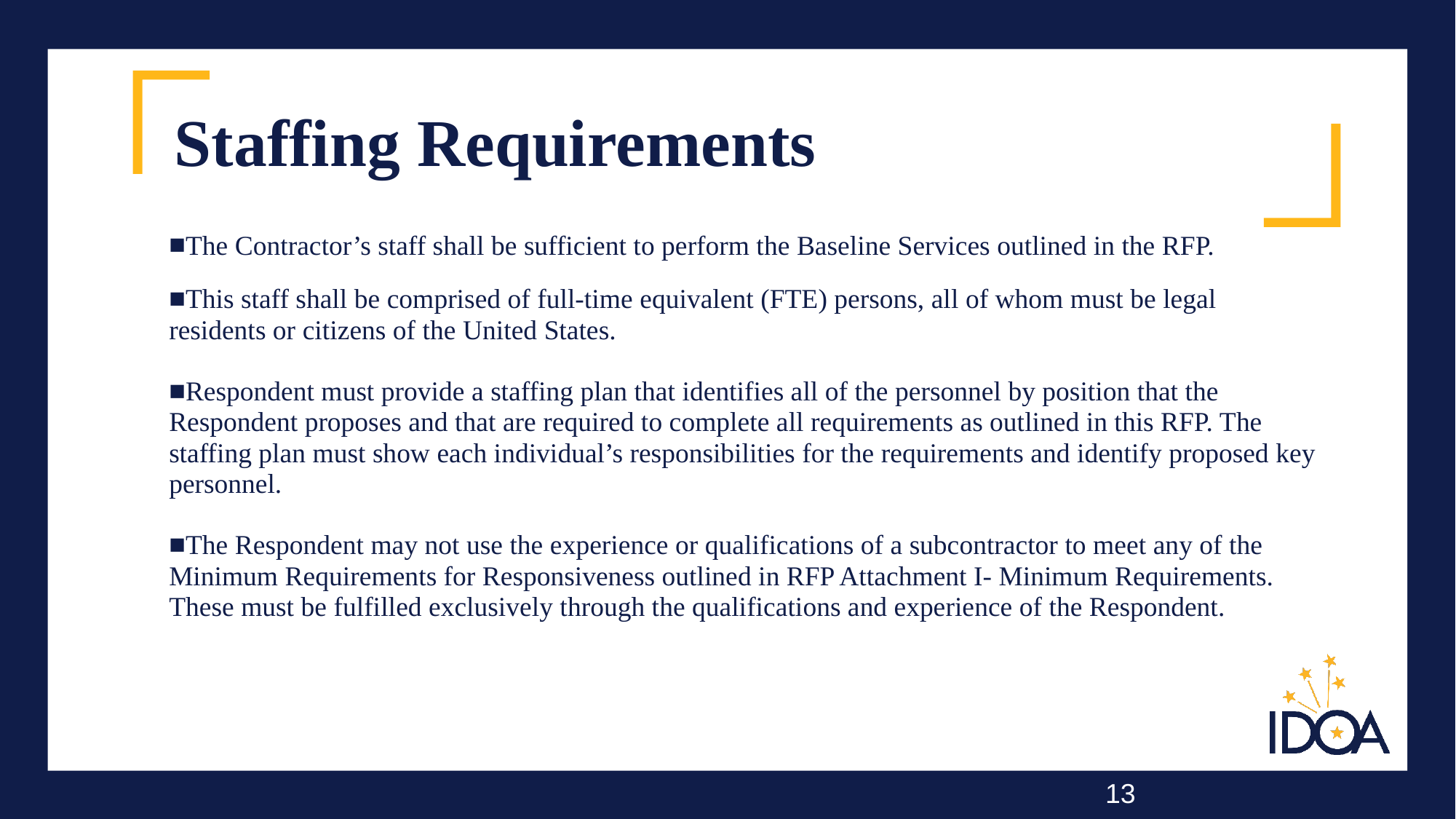

# Staffing Requirements
The Contractor’s staff shall be sufficient to perform the Baseline Services outlined in the RFP.

This staff shall be comprised of full-time equivalent (FTE) persons, all of whom must be legal residents or citizens of the United States.

Respondent must provide a staffing plan that identifies all of the personnel by position that the Respondent proposes and that are required to complete all requirements as outlined in this RFP. The staffing plan must show each individual’s responsibilities for the requirements and identify proposed key personnel.​

The Respondent may not use the experience or qualifications of a subcontractor to meet any of the Minimum Requirements for Responsiveness outlined in RFP Attachment I- Minimum Requirements. These must be fulfilled exclusively through the qualifications and experience of the Respondent.
13